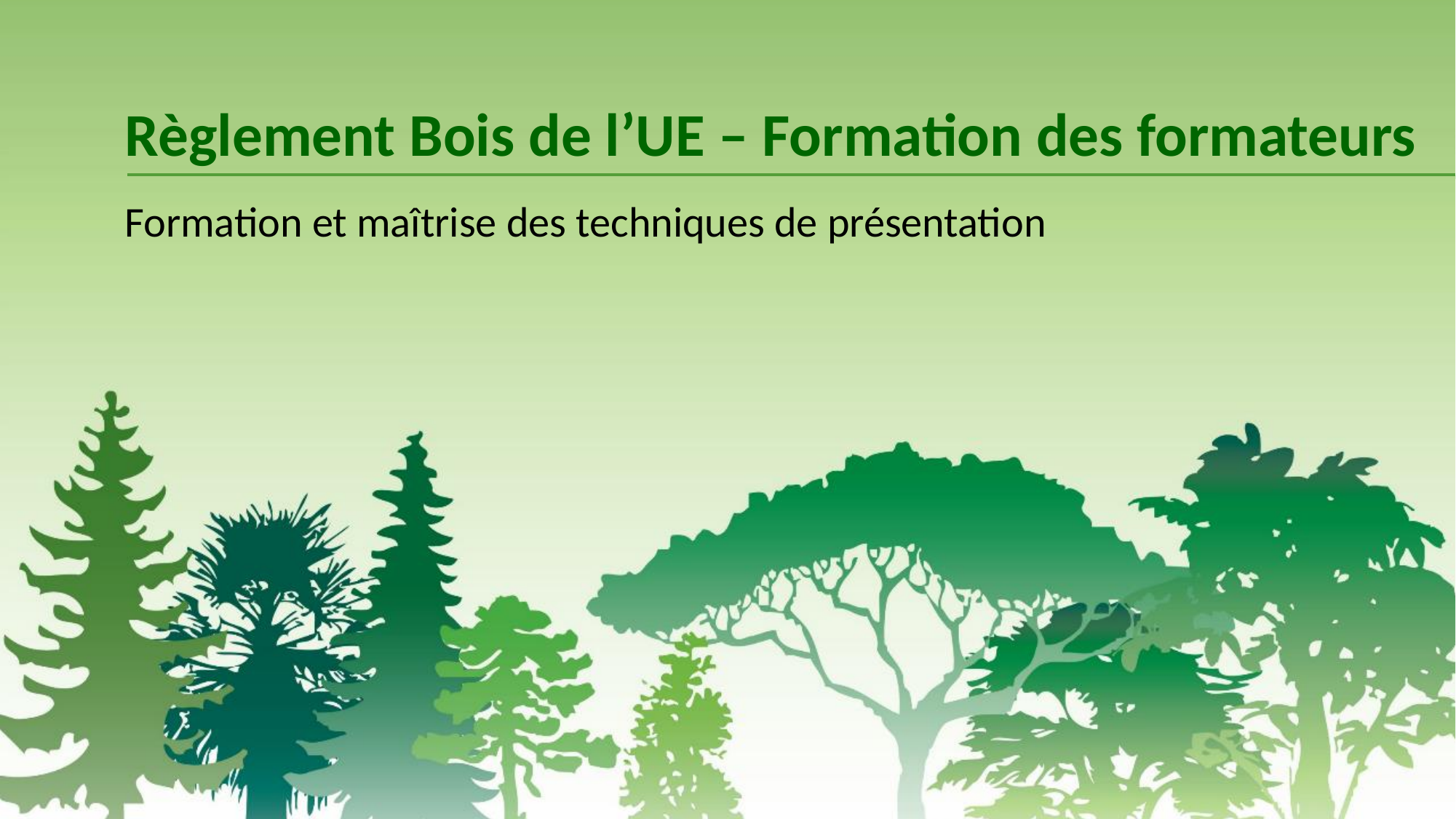

# Règlement Bois de l’UE – Formation des formateurs
Formation et maîtrise des techniques de présentation
2